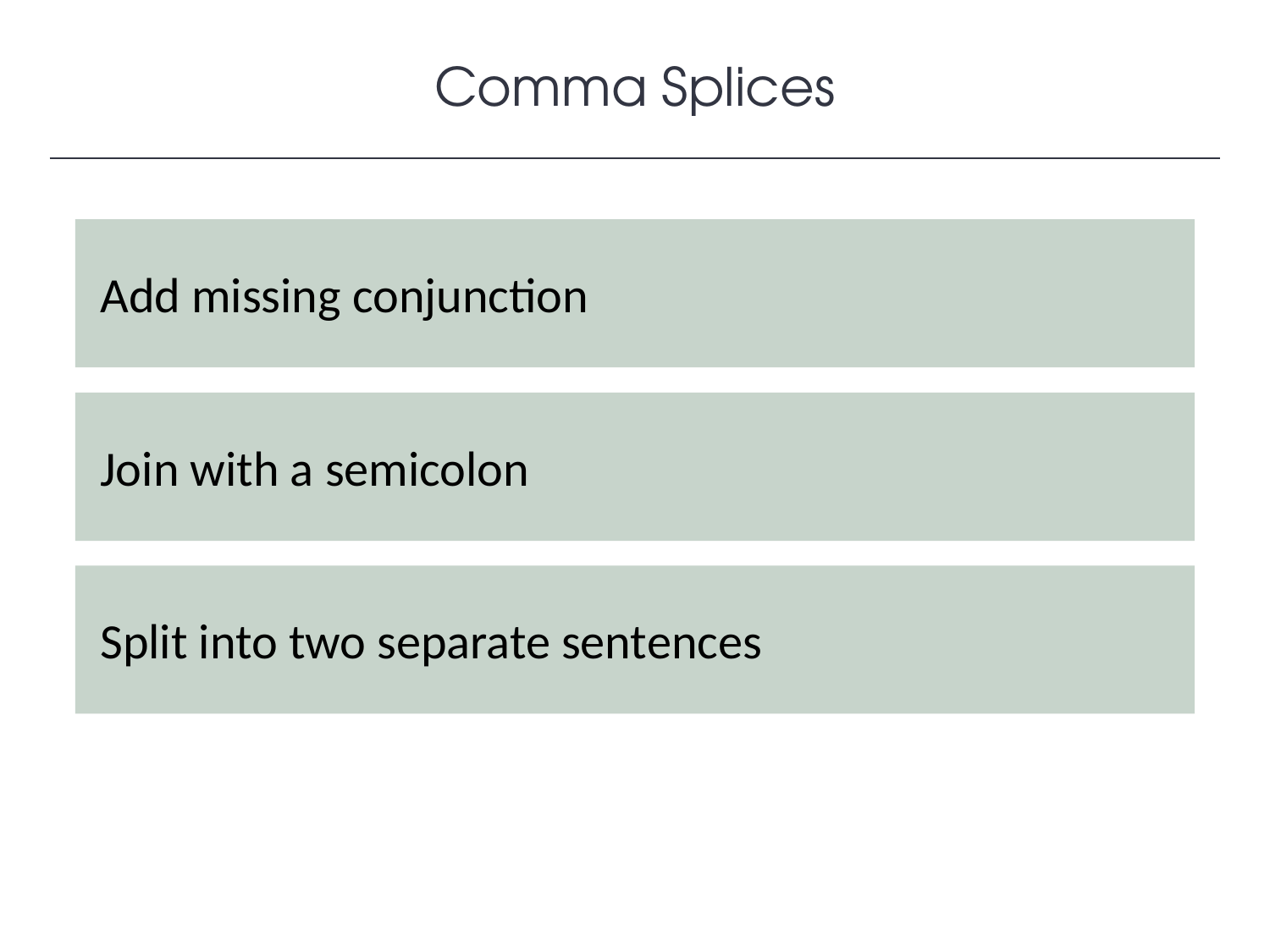

Comma Splices
HAWKES LEARNING

Add missing conjunction

Join with a semicolon

Split into two separate sentences